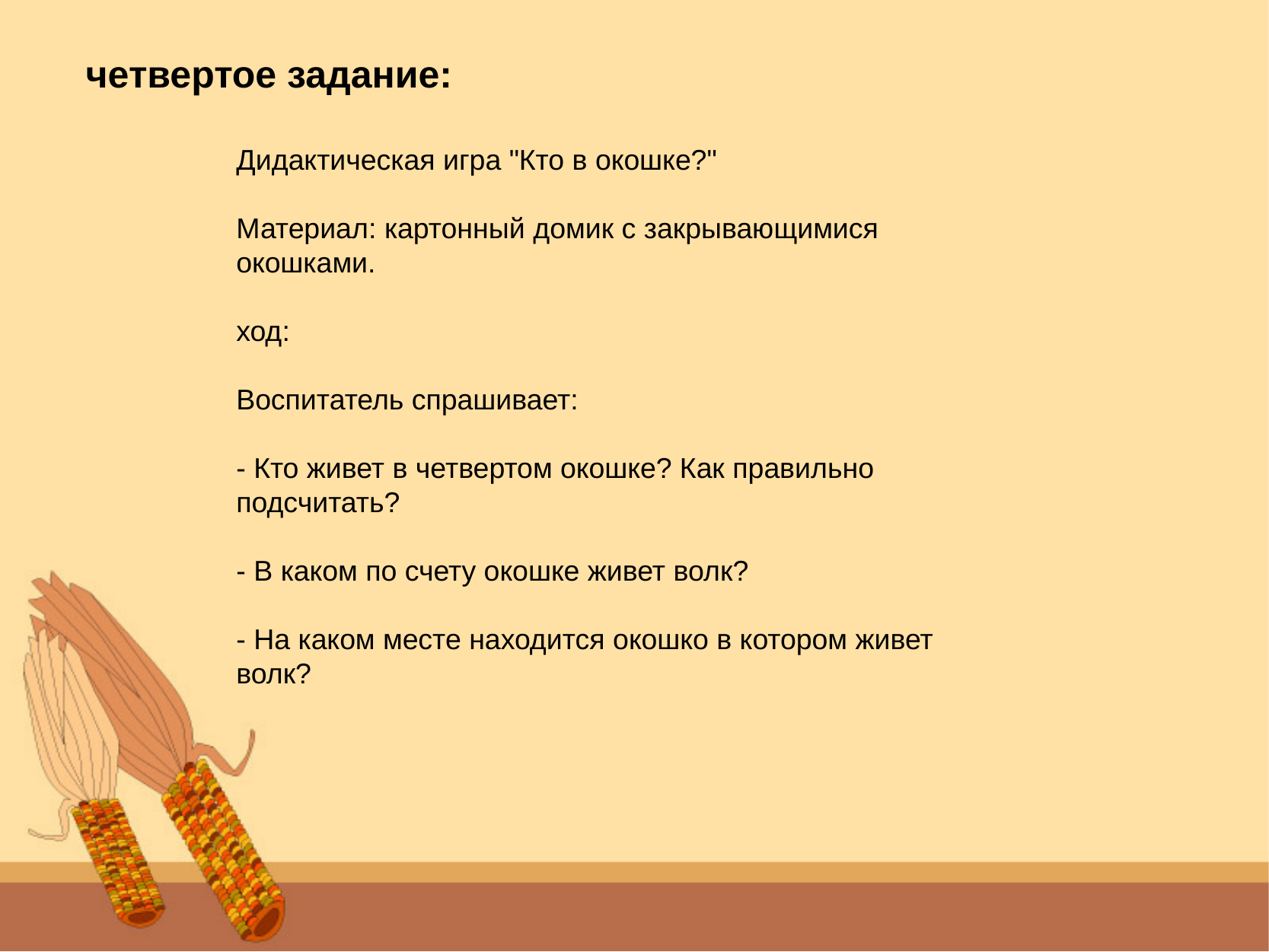

четвертое задание:
Дидактическая игра "Кто в окошке?"

Материал: картонный домик с закрывающимися окошками.

ход:

Воспитатель спрашивает:

- Кто живет в четвертом окошке? Как правильно подсчитать?

- В каком по счету окошке живет волк?

- На каком месте находится окошко в котором живет волк?